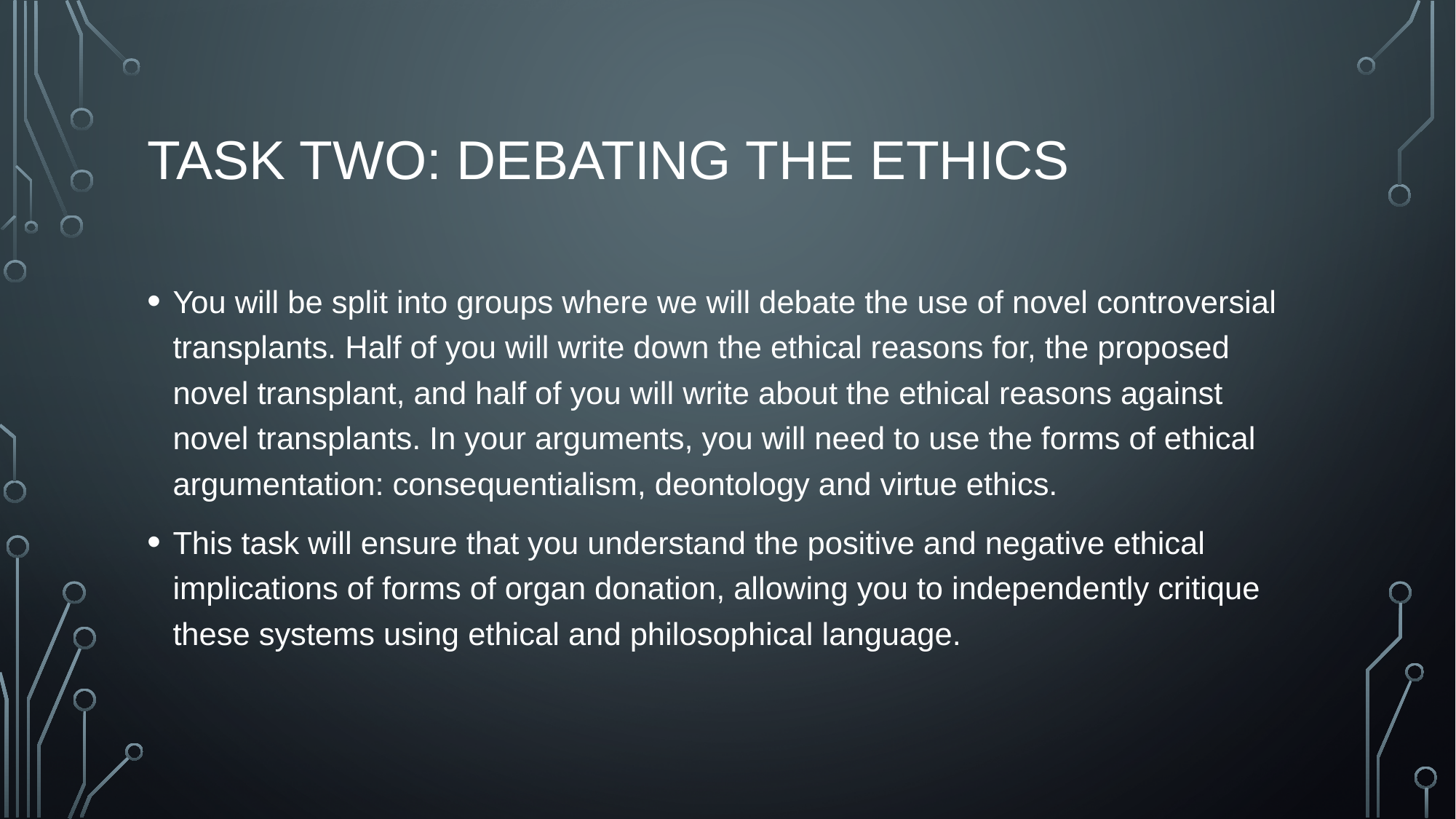

# Task two: debating the ethics
You will be split into groups where we will debate the use of novel controversial transplants. Half of you will write down the ethical reasons for, the proposed novel transplant, and half of you will write about the ethical reasons against novel transplants. In your arguments, you will need to use the forms of ethical argumentation: consequentialism, deontology and virtue ethics.
This task will ensure that you understand the positive and negative ethical implications of forms of organ donation, allowing you to independently critique these systems using ethical and philosophical language.